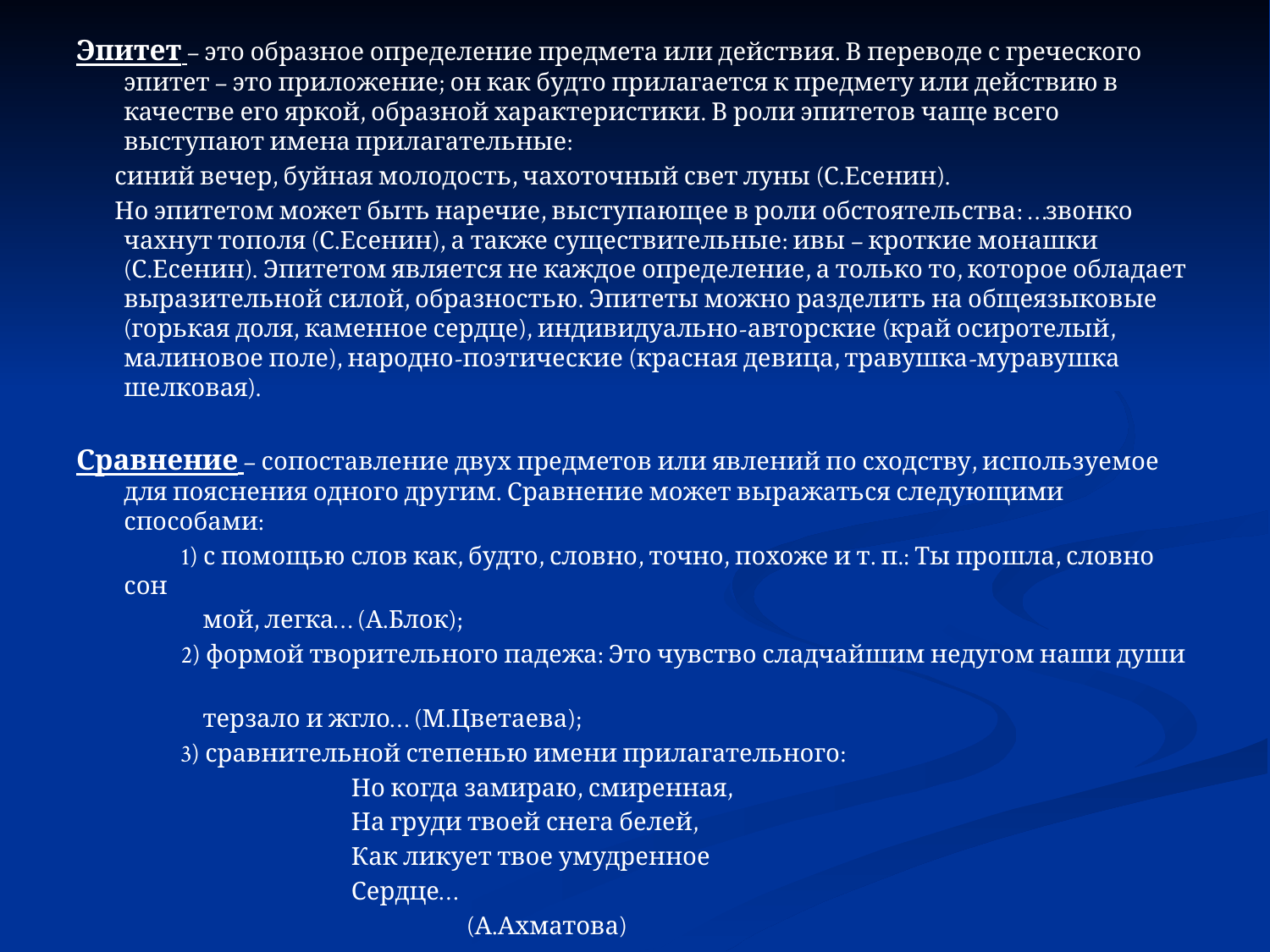

Эпитет – это образное определение предмета или действия. В переводе с греческого эпитет – это приложение; он как будто прилагается к предмету или действию в качестве его яркой, образной характеристики. В роли эпитетов чаще всего выступают имена прилагательные:
       синий вечер, буйная молодость, чахоточный свет луны (С.Есенин).
       Но эпитетом может быть наречие, выступающее в роли обстоятельства: …звонко чахнут тополя (С.Есенин), а также существительные: ивы – кроткие монашки (С.Есенин). Эпитетом является не каждое определение, а только то, которое обладает выразительной силой, образностью. Эпитеты можно разделить на общеязыковые (горькая доля, каменное сердце), индивидуально-авторские (край осиротелый, малиновое поле), народно-поэтические (красная девица, травушка-муравушка шелковая).

Сравнение – сопоставление двух предметов или явлений по сходству, используемое для пояснения одного другим. Сравнение может выражаться следующими способами:
                   1) с помощью слов как, будто, словно, точно, похоже и т. п.: Ты прошла, словно сон
                       мой, легка… (А.Блок);
                   2) формой творительного падежа: Это чувство сладчайшим недугом наши души
                       терзало и жгло… (М.Цветаева);
                   3) сравнительной степенью имени прилагательного:
                                                  Но когда замираю, смиренная,
                                                  На груди твоей снега белей,
                                                  Как ликует твое умудренное
                                                  Сердце…
                                                                       (А.Ахматова)